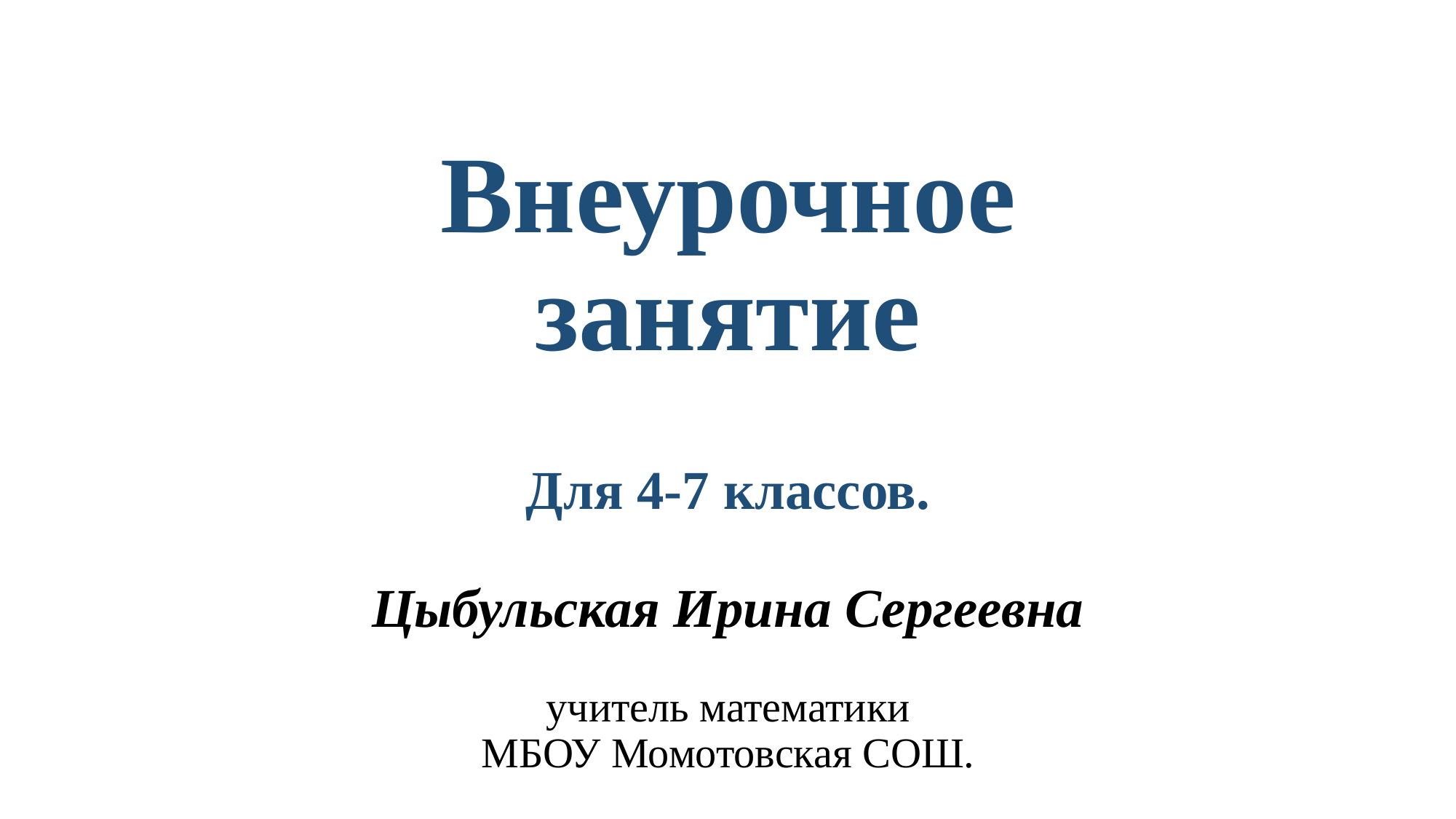

Внеурочное занятие

Для 4-7 классов.

Цыбульская Ирина Сергеевна

учитель математики
МБОУ Момотовская СОШ.